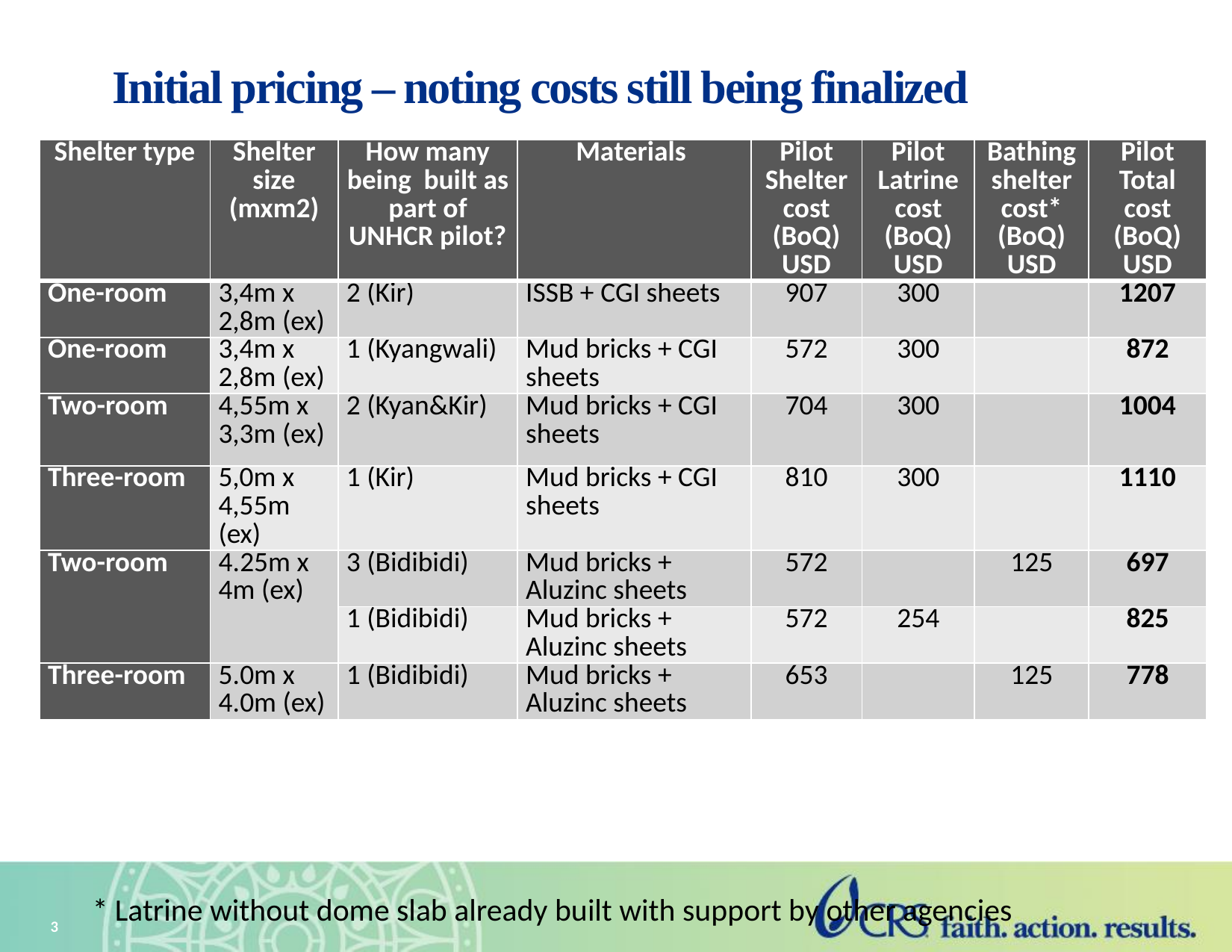

# Initial pricing – noting costs still being finalized
| Shelter type | Shelter size (mxm2) | How many being  built as part of UNHCR pilot? | Materials | Pilot Shelter cost (BoQ) USD | Pilot Latrine cost (BoQ) USD | Bathing shelter cost\* (BoQ) USD | Pilot Total cost (BoQ) USD |
| --- | --- | --- | --- | --- | --- | --- | --- |
| One-room | 3,4m x 2,8m (ex) | 2 (Kir) | ISSB + CGI sheets | 907 | 300 |  | 1207 |
| One-room | 3,4m x 2,8m (ex) | 1 (Kyangwali) | Mud bricks + CGI sheets | 572 | 300 |  | 872 |
| Two-room | 4,55m x 3,3m (ex) | 2 (Kyan&Kir) | Mud bricks + CGI sheets | 704 | 300 |  | 1004 |
| Three-room | 5,0m x 4,55m (ex) | 1 (Kir) | Mud bricks + CGI sheets | 810 | 300 |  | 1110 |
| Two-room | 4.25m x 4m (ex) | 3 (Bidibidi) | Mud bricks + Aluzinc sheets | 572 |  | 125 | 697 |
|  |  | 1 (Bidibidi) | Mud bricks + Aluzinc sheets | 572 | 254 |  | 825 |
| Three-room | 5.0m x 4.0m (ex) | 1 (Bidibidi) | Mud bricks + Aluzinc sheets | 653 |  | 125 | 778 |
* Latrine without dome slab already built with support by other agencies
3